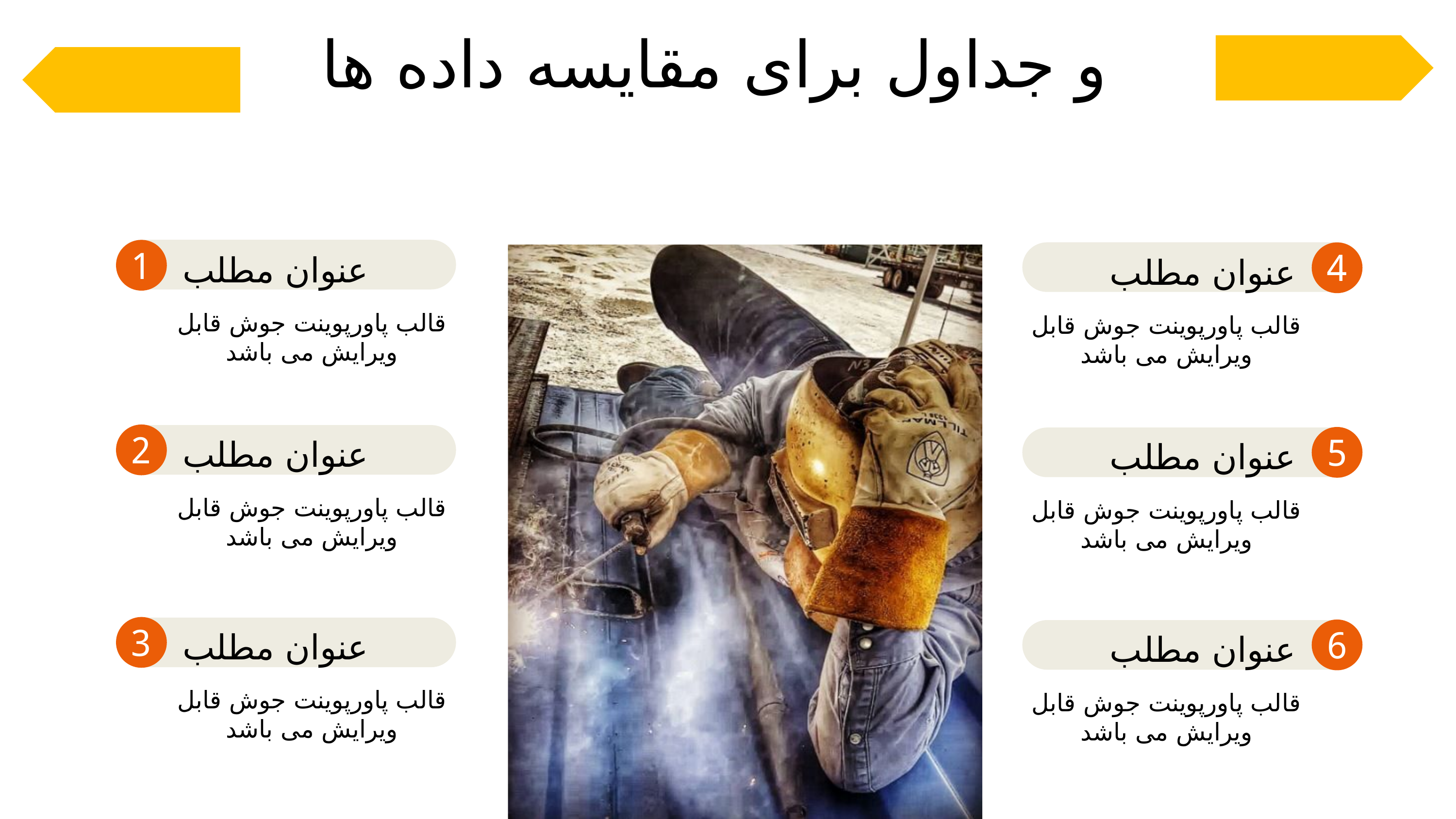

و جداول برای مقایسه داده ها

1

4

عنوان مطلب
عنوان مطلب
قالب پاورپوینت جوش قابل ویرایش می باشد
قالب پاورپوینت جوش قابل ویرایش می باشد
2

5

عنوان مطلب
عنوان مطلب
قالب پاورپوینت جوش قابل ویرایش می باشد
قالب پاورپوینت جوش قابل ویرایش می باشد
3

6

عنوان مطلب
عنوان مطلب
قالب پاورپوینت جوش قابل ویرایش می باشد
قالب پاورپوینت جوش قابل ویرایش می باشد